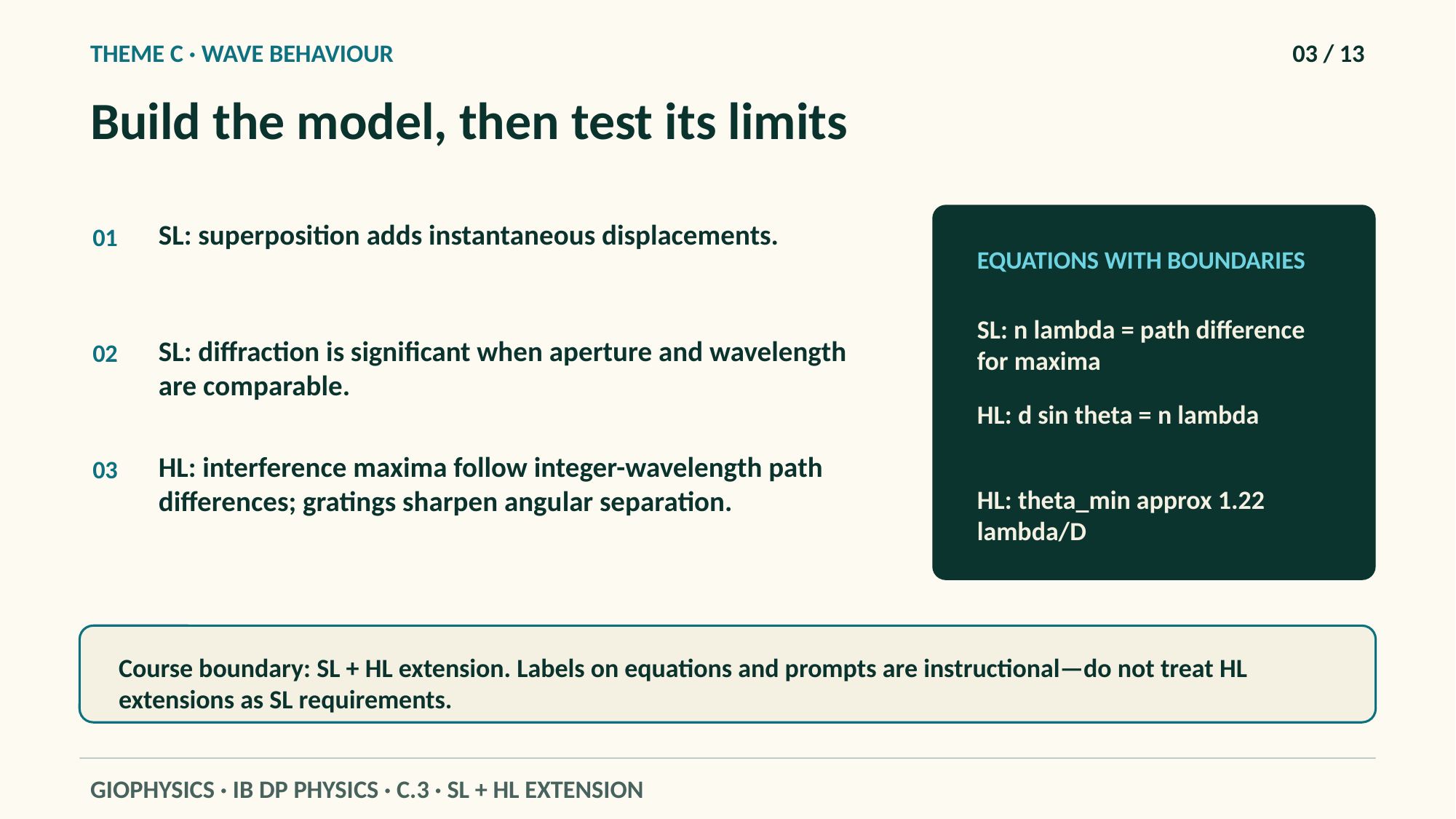

THEME C · WAVE BEHAVIOUR
03 / 13
Build the model, then test its limits

SL: superposition adds instantaneous displacements.
01
EQUATIONS WITH BOUNDARIES
SL: n lambda = path difference for maxima
SL: diffraction is significant when aperture and wavelength are comparable.
02
HL: d sin theta = n lambda
HL: interference maxima follow integer-wavelength path differences; gratings sharpen angular separation.
03
HL: theta_min approx 1.22 lambda/D

Course boundary: SL + HL extension. Labels on equations and prompts are instructional—do not treat HL extensions as SL requirements.

GIOPHYSICS · IB DP PHYSICS · C.3 · SL + HL EXTENSION